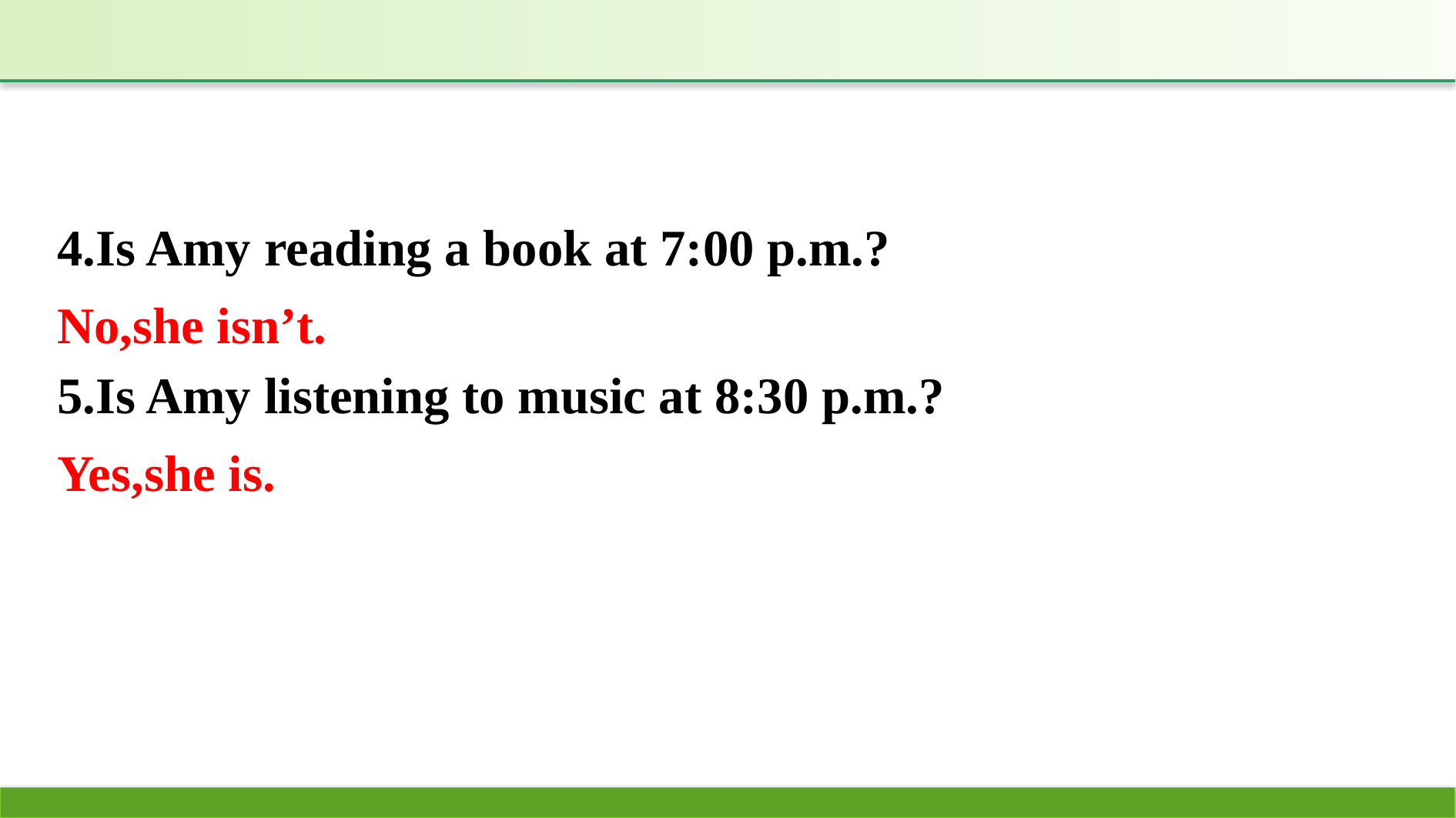

4.Is Amy reading a book at 7:00 p.m.?

5.Is Amy listening to music at 8:30 p.m.?
No,she isn’t.

Yes,she is.